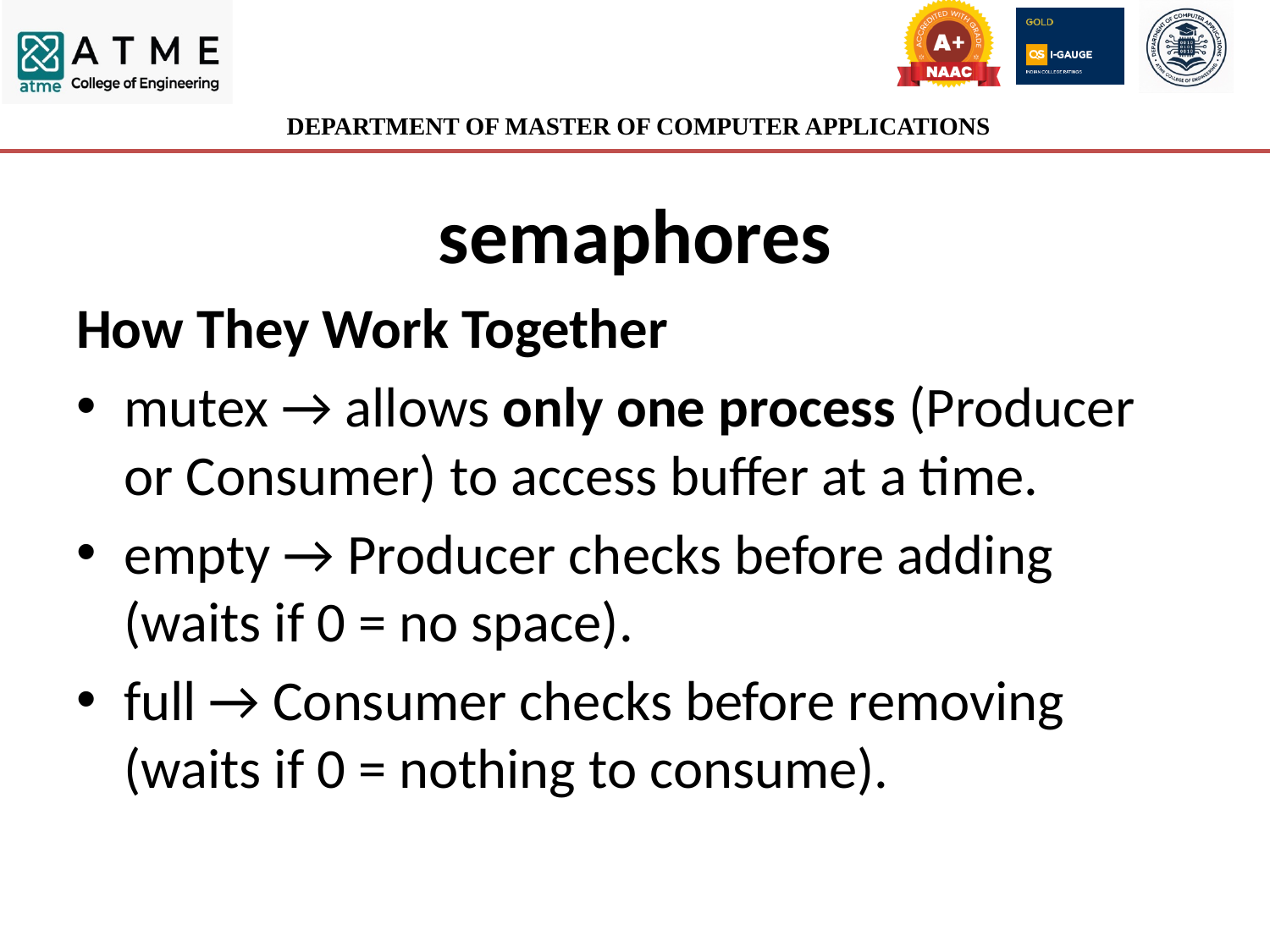

# semaphores
How They Work Together
mutex → allows only one process (Producer or Consumer) to access buffer at a time.
empty → Producer checks before adding (waits if 0 = no space).
full → Consumer checks before removing (waits if 0 = nothing to consume).